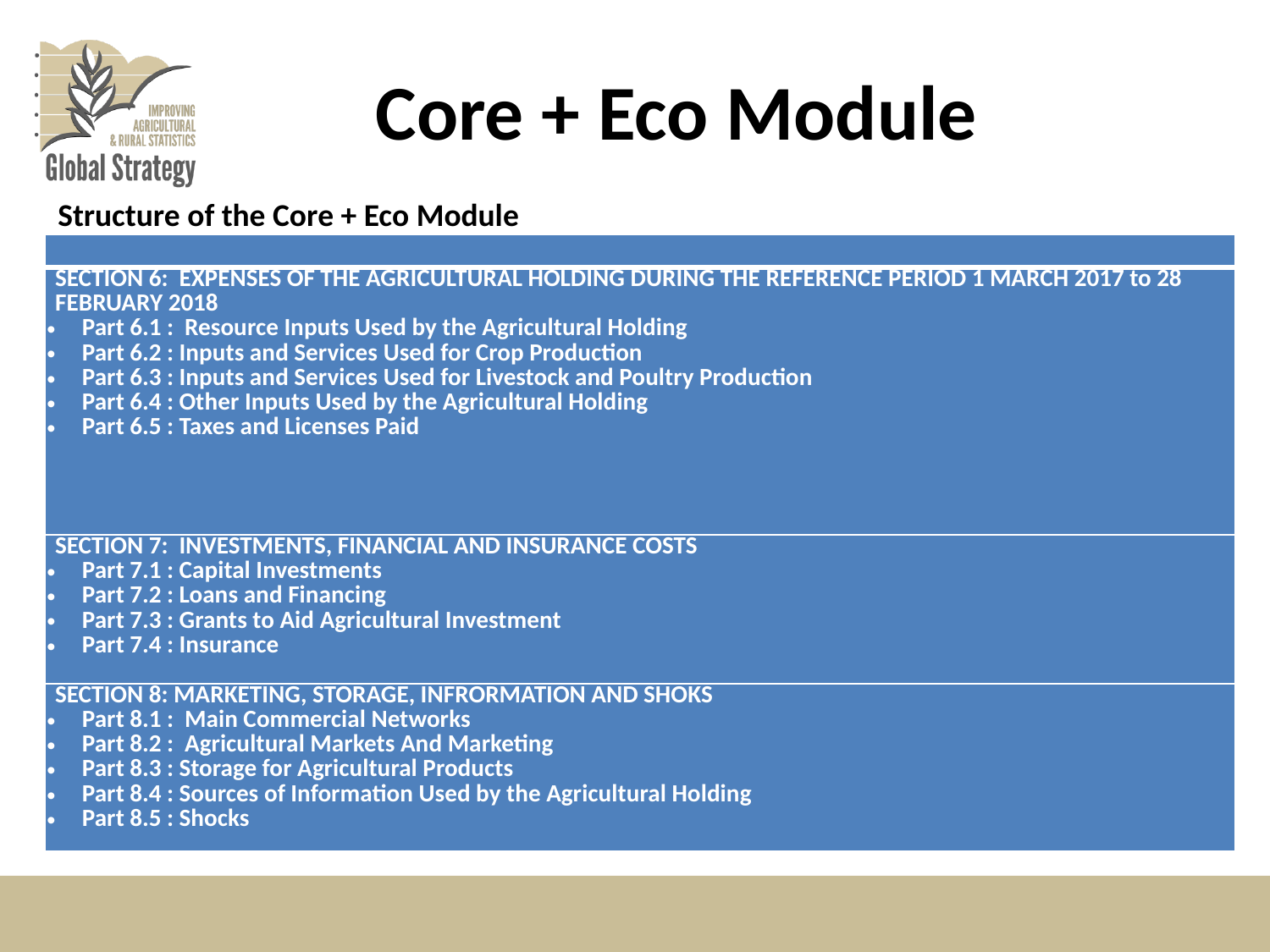

# Core + Eco Module
Structure of the Core + Eco Module
|  |
| --- |
| SECTION 6: EXPENSES OF THE AGRICULTURAL HOLDING DURING THE REFERENCE PERIOD 1 MARCH 2017 to 28 FEBRUARY 2018 Part 6.1 : Resource Inputs Used by the Agricultural Holding Part 6.2 : Inputs and Services Used for Crop Production Part 6.3 : Inputs and Services Used for Livestock and Poultry Production Part 6.4 : Other Inputs Used by the Agricultural Holding Part 6.5 : Taxes and Licenses Paid |
| SECTION 7: INVESTMENTS, FINANCIAL AND INSURANCE COSTS Part 7.1 : Capital Investments Part 7.2 : Loans and Financing Part 7.3 : Grants to Aid Agricultural Investment Part 7.4 : Insurance |
| SECTION 8: MARKETING, STORAGE, INFRORMATION AND SHOKS Part 8.1 : Main Commercial Networks Part 8.2 : Agricultural Markets And Marketing Part 8.3 : Storage for Agricultural Products Part 8.4 : Sources of Information Used by the Agricultural Holding Part 8.5 : Shocks |